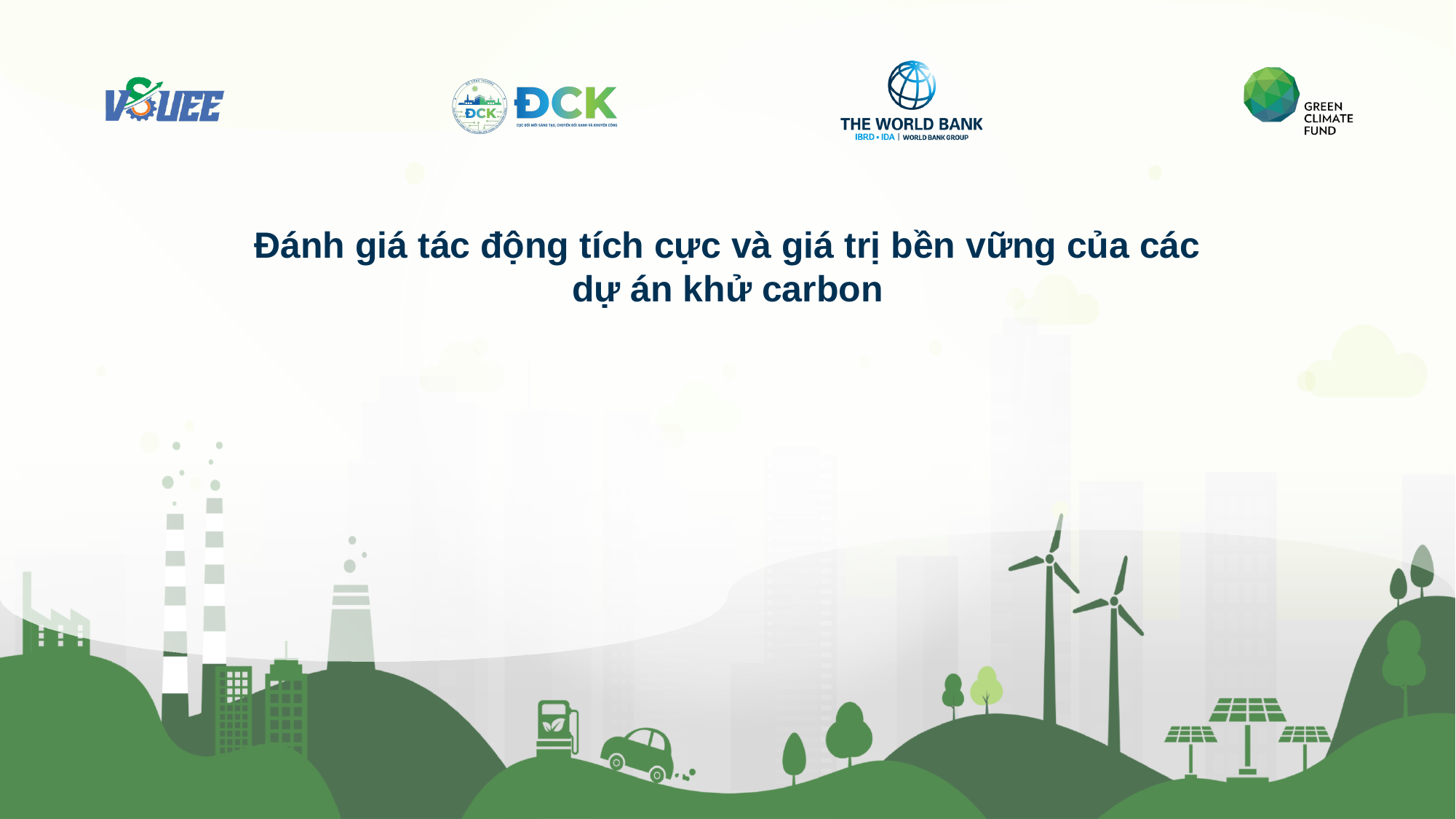

Đánh giá tác động tích cực và giá trị bền vững của các dự án khử carbon